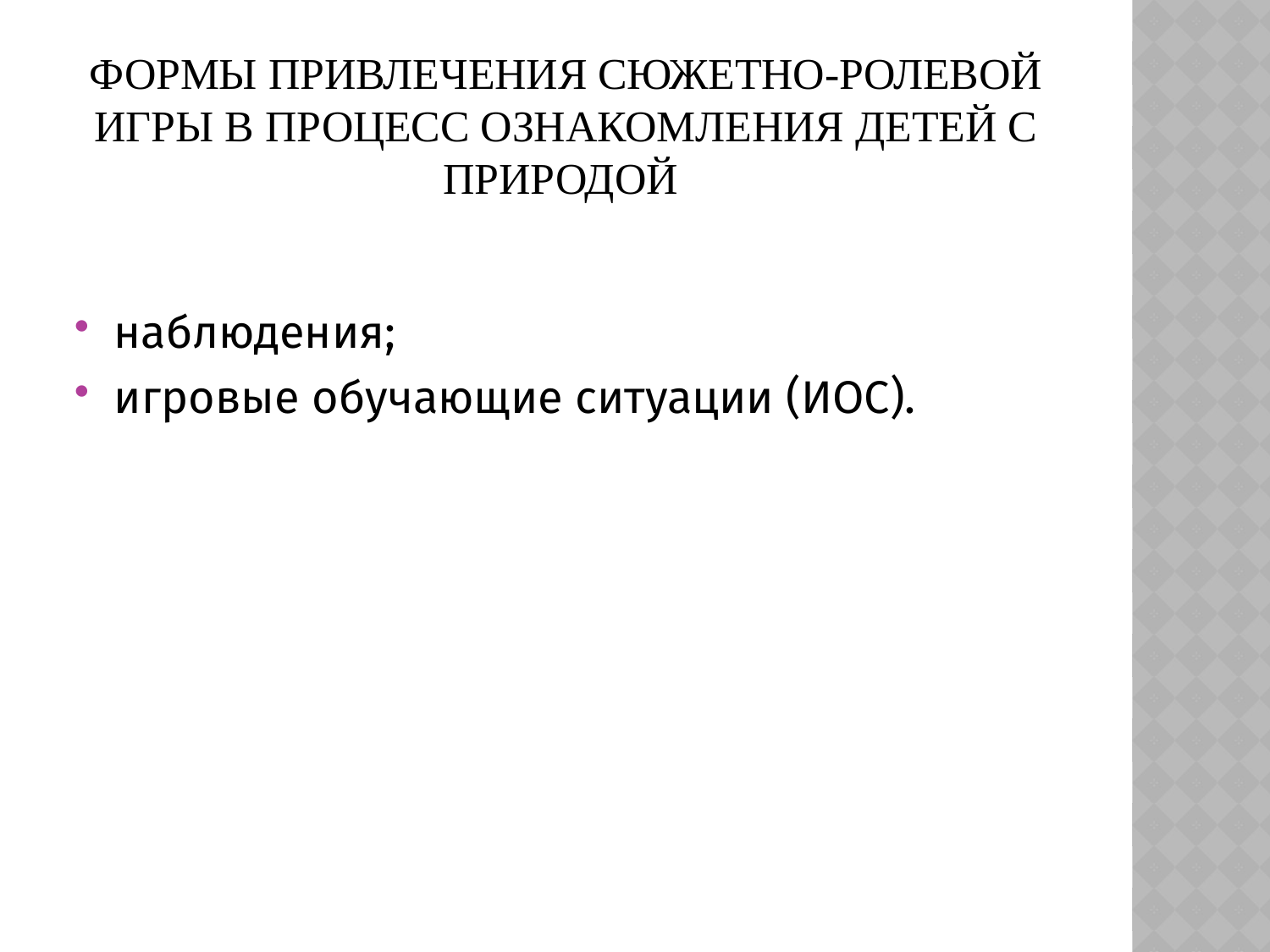

# ФормЫ привлечения сюжетно-ролевой игры в процесс ознакомления детей с природой
наблюдения;
игровые обучающие ситуации (ИОС).